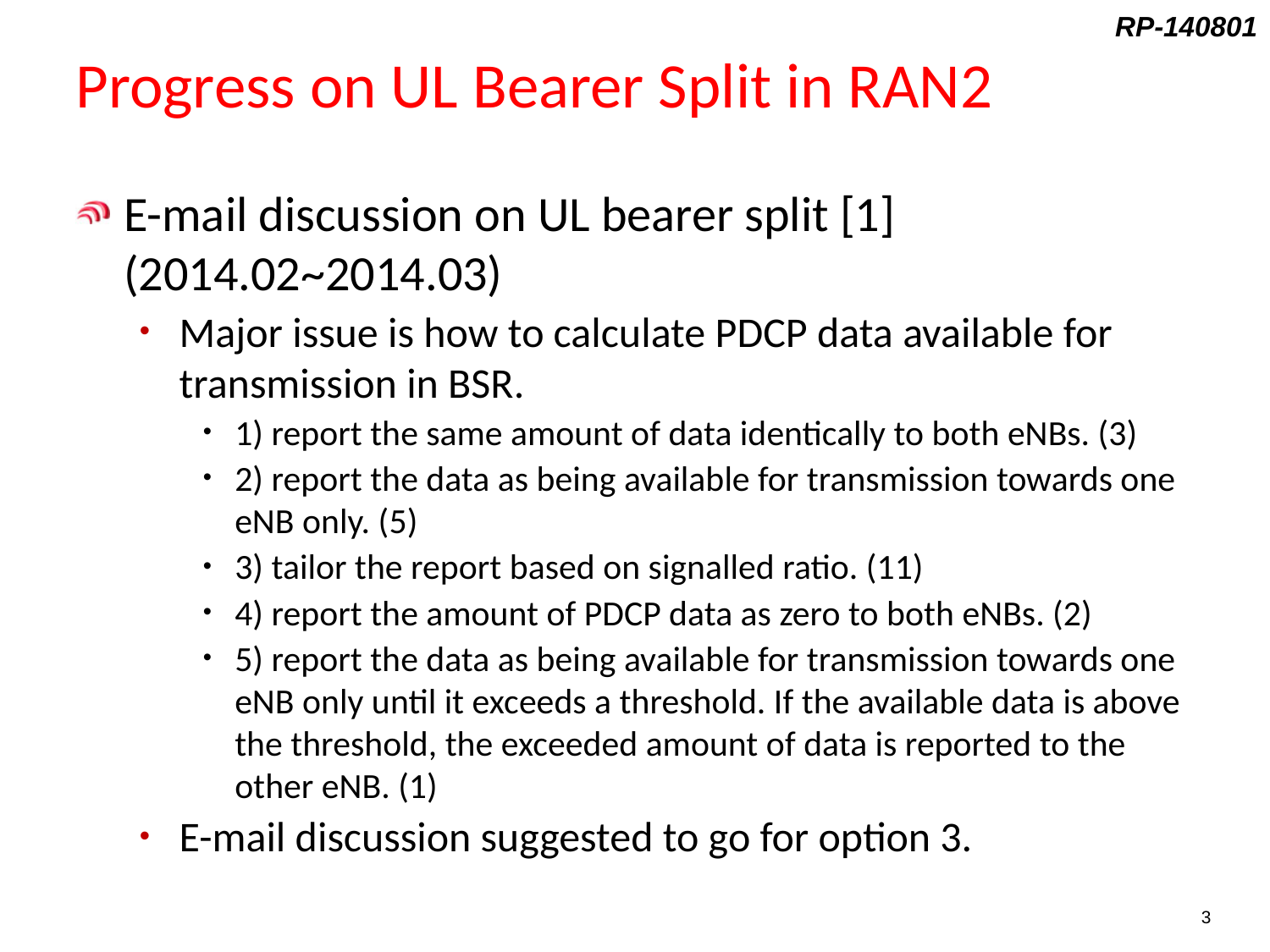

# Progress on UL Bearer Split in RAN2
E-mail discussion on UL bearer split [1] (2014.02~2014.03)
Major issue is how to calculate PDCP data available for transmission in BSR.
1) report the same amount of data identically to both eNBs. (3)
2) report the data as being available for transmission towards one eNB only. (5)
3) tailor the report based on signalled ratio. (11)
4) report the amount of PDCP data as zero to both eNBs. (2)
5) report the data as being available for transmission towards one eNB only until it exceeds a threshold. If the available data is above the threshold, the exceeded amount of data is reported to the other eNB. (1)
E-mail discussion suggested to go for option 3.
3